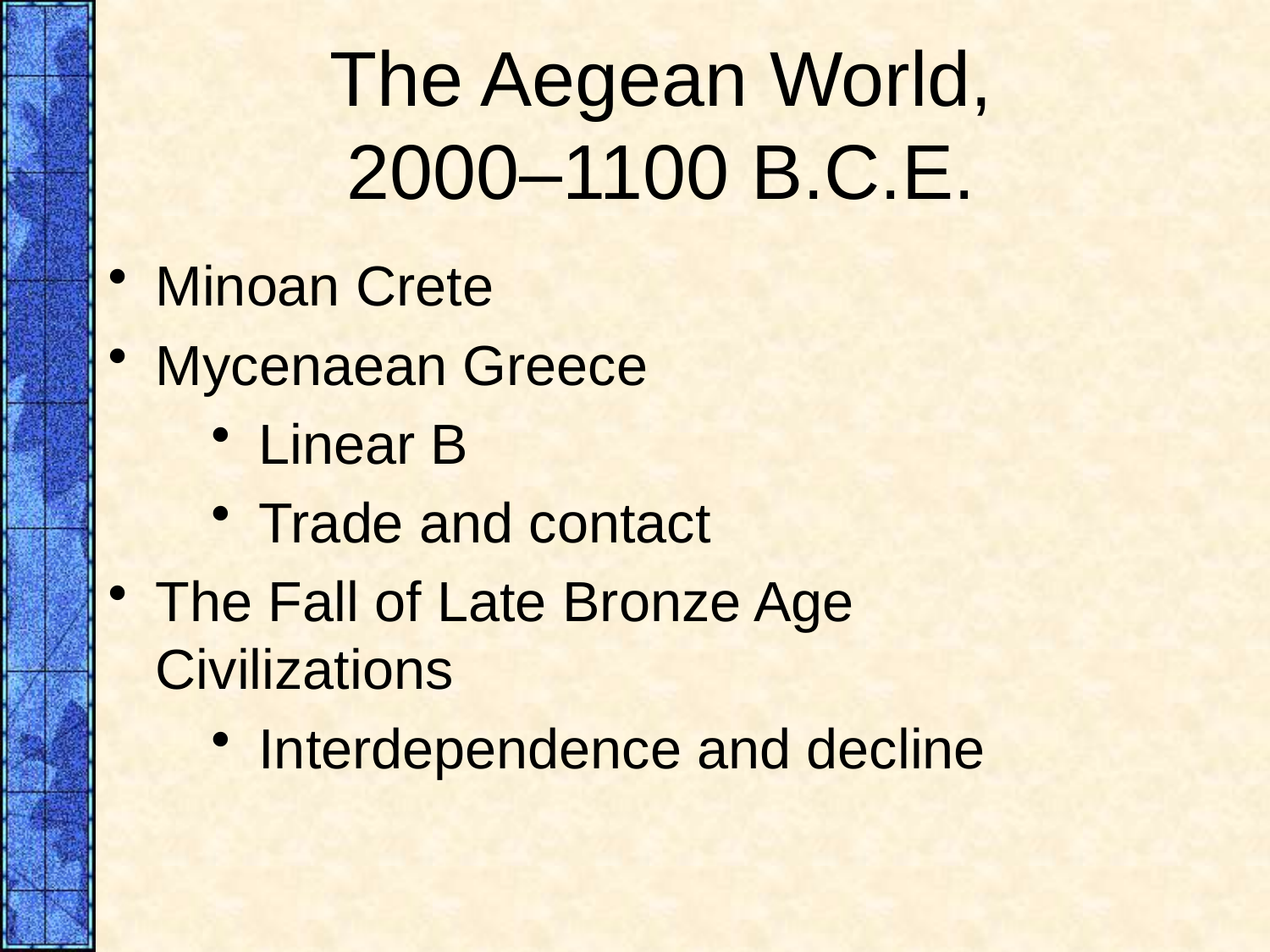

# The Aegean World, 2000–1100 B.C.E.
Minoan Crete
Mycenaean Greece
Linear B
Trade and contact
The Fall of Late Bronze Age Civilizations
Interdependence and decline